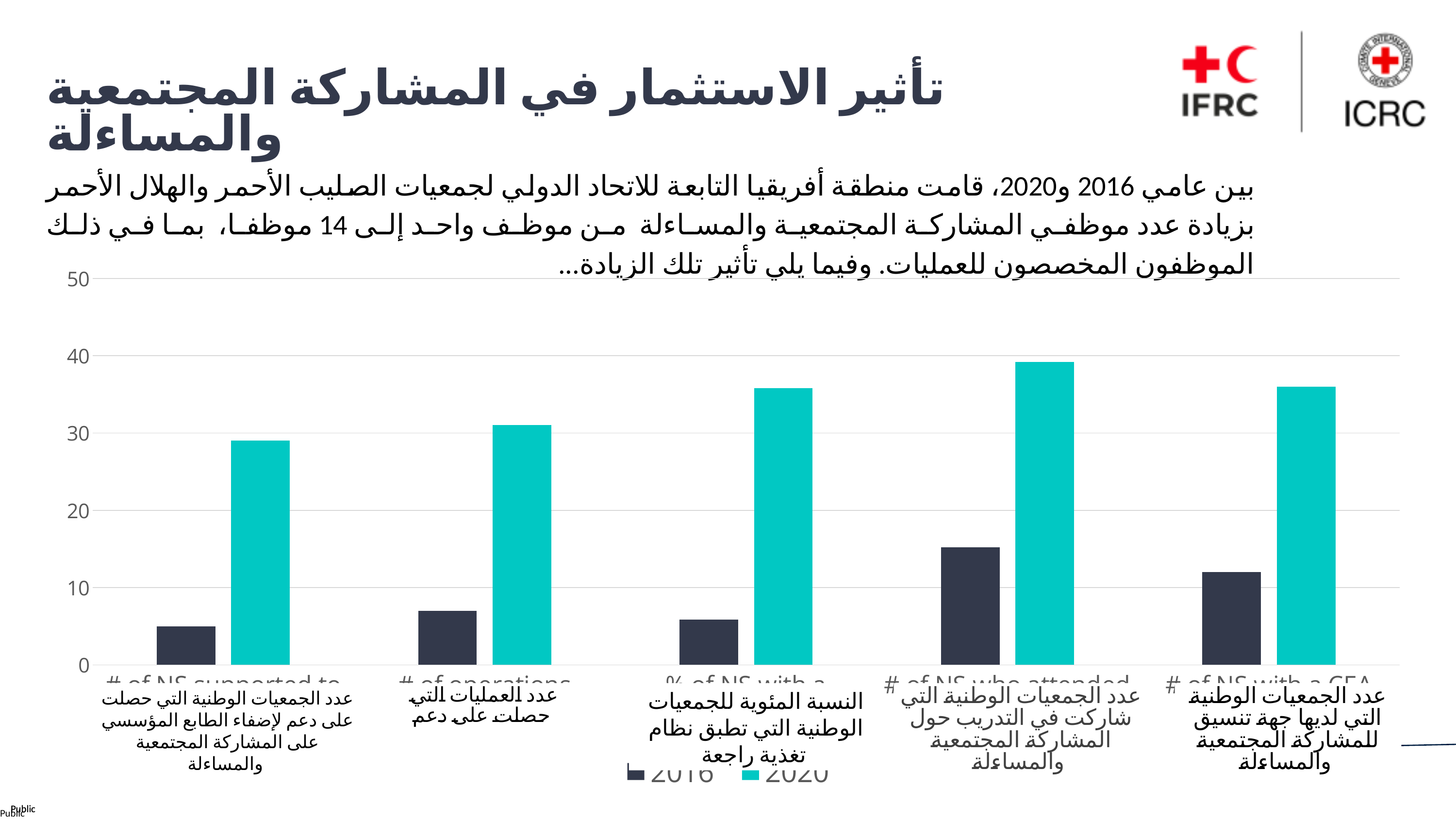

تأثير الاستثمار في المشاركة المجتمعية والمساءلة
بين عامي 2016 و2020، قامت منطقة أفريقيا التابعة للاتحاد الدولي لجمعيات الصليب الأحمر والهلال الأحمر بزيادة عدد موظفي المشاركة المجتمعية والمساءلة  من موظف واحد إلى 14 موظفا،  بما في ذلك الموظفون المخصصون للعمليات. وفيما يلي تأثير تلك الزيادة...

### Chart

| Category | 2016 | 2020 |
|---|---|---|
| # of NS supported to institutionalize CEA | 5.0 | 29.0 |
| # of operations supported | 7.0 | 31.0 |
| % of NS with a feedback system | 5.88 | 35.769999999999996 |
| # of NS who attended a CEA training | 15.19 | 39.2 |
| # of NS with a CEA focal point | 12.0 | 36.0 |
عدد الجمعيات الوطنية التي حصلت على دعم لإضفاء الطابع المؤسسي على المشاركة المجتمعية والمساءلة
النسبة المئوية للجمعيات الوطنية التي تطبق نظام تغذية راجعة